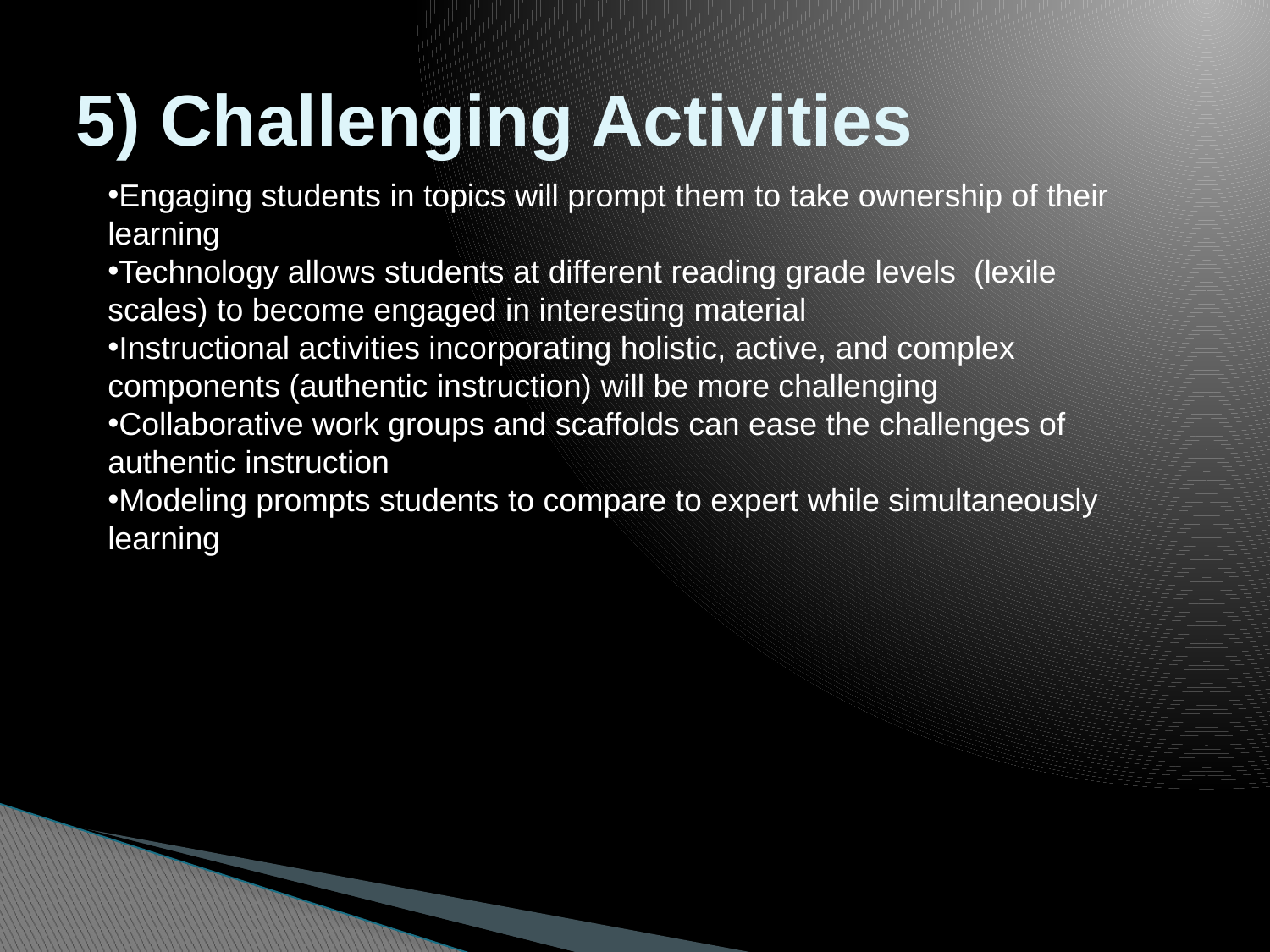

# 5) Challenging Activities
Engaging students in topics will prompt them to take ownership of their learning
Technology allows students at different reading grade levels  (lexile scales) to become engaged in interesting material
Instructional activities incorporating holistic, active, and complex components (authentic instruction) will be more challenging
Collaborative work groups and scaffolds can ease the challenges of authentic instruction
Modeling prompts students to compare to expert while simultaneously learning